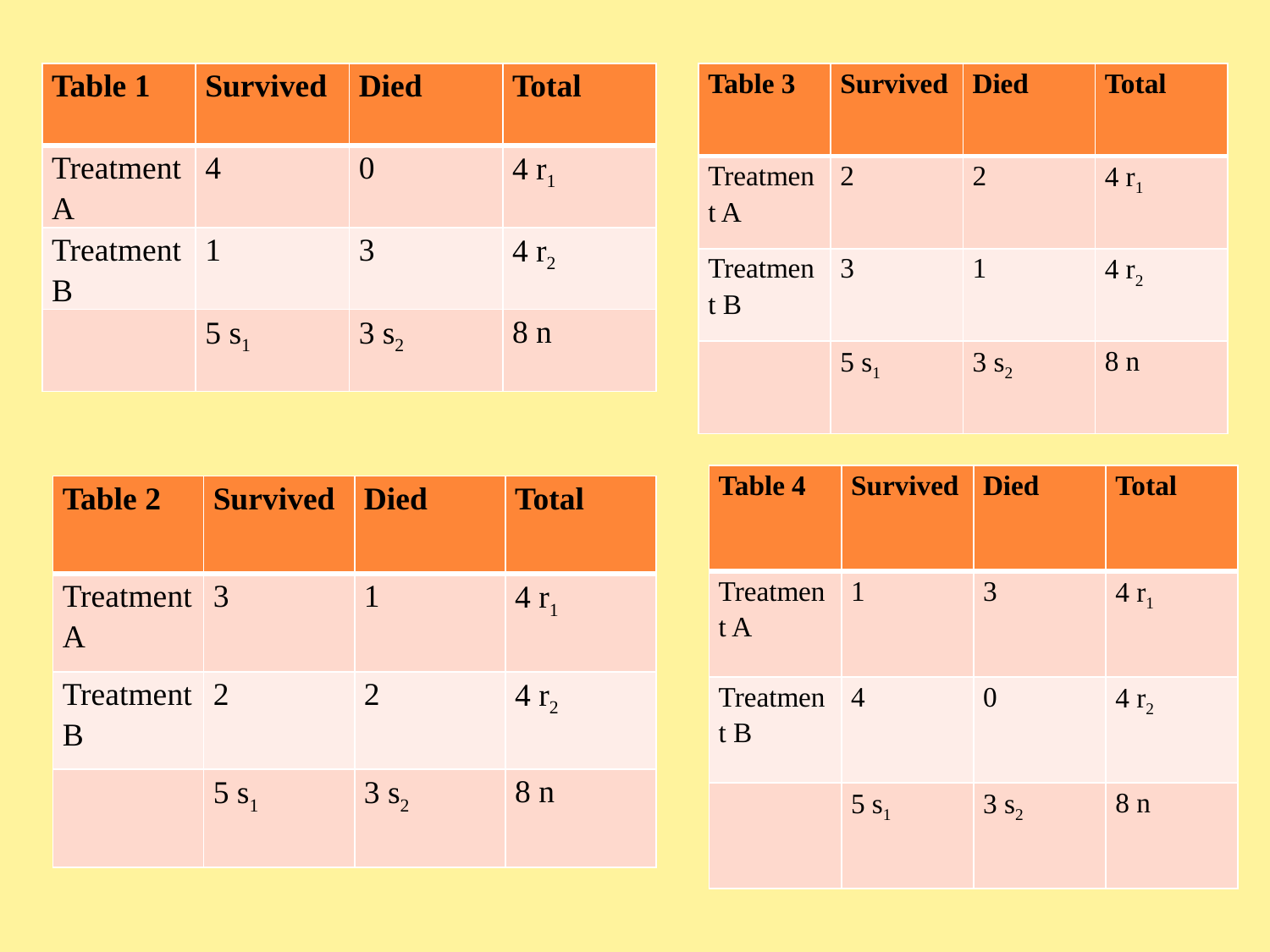

#
| Table 1 | Survived | Died | Total |
| --- | --- | --- | --- |
| Treatment A | 4 | 0 | 4 r1 |
| Treatment B | 1 | 3 | 4 r2 |
|  | 5 s1 | 3 s2 | 8 n |
| Table 3 | Survived | Died | Total |
| --- | --- | --- | --- |
| Treatment A | 2 | 2 | 4 r1 |
| Treatment B | 3 | 1 | 4 r2 |
|  | 5 s1 | 3 s2 | 8 n |
| Table 4 | Survived | Died | Total |
| --- | --- | --- | --- |
| Treatment A | 1 | 3 | 4 r1 |
| Treatment B | 4 | 0 | 4 r2 |
|  | 5 s1 | 3 s2 | 8 n |
| Table 2 | Survived | Died | Total |
| --- | --- | --- | --- |
| Treatment A | 3 | 1 | 4 r1 |
| Treatment B | 2 | 2 | 4 r2 |
|  | 5 s1 | 3 s2 | 8 n |